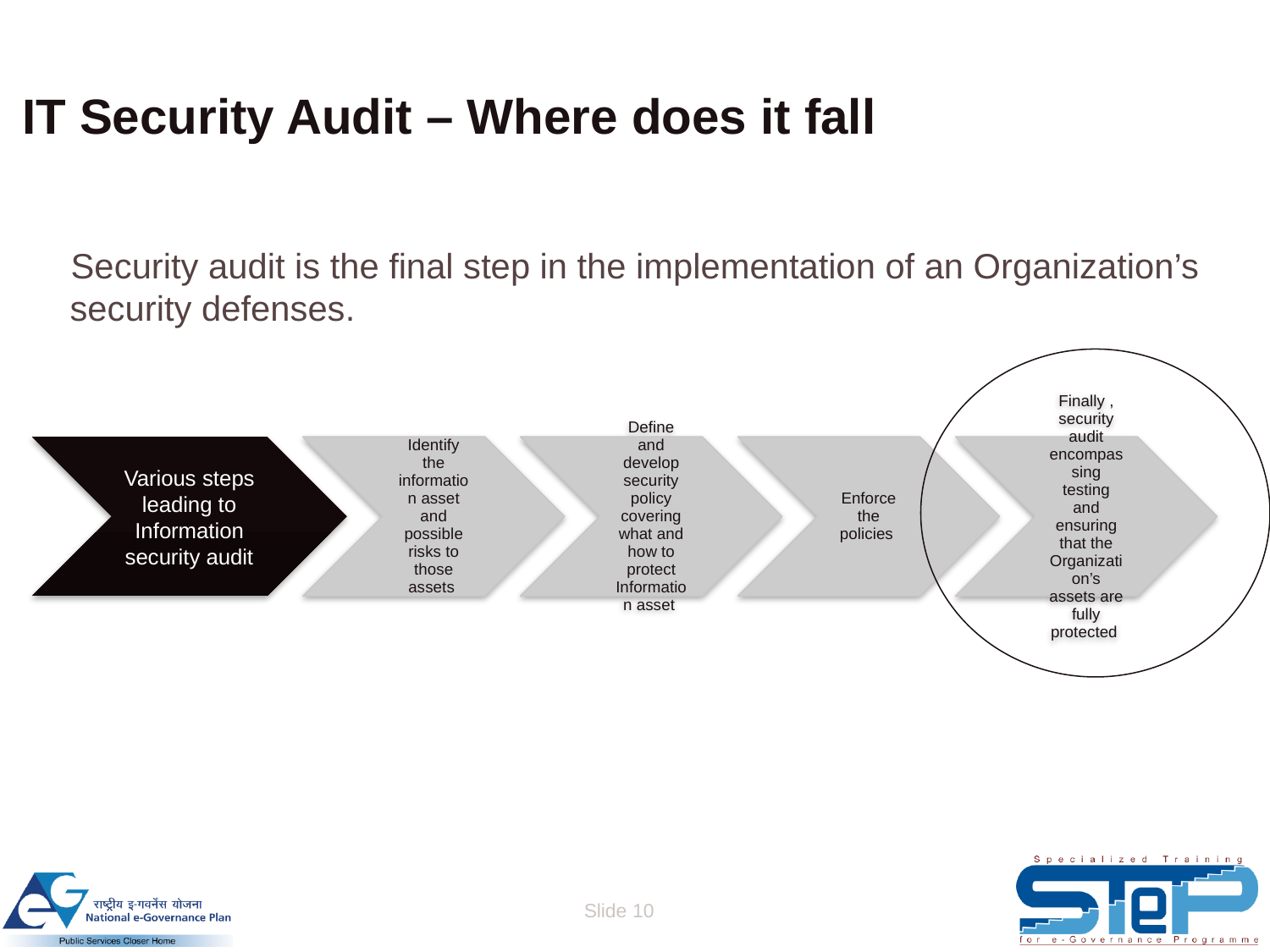

# IT Security Audit – Where does it fall
     Security audit is the final step in the implementation of an Organization’s security defenses.

Various steps leading to Information security audit
Identify the information asset and possible risks to those assets
Define and develop security policy covering what and how to protect Information asset
Enforce the policies
Finally , security audit encompassing testing and ensuring that the Organization’s assets are fully protected